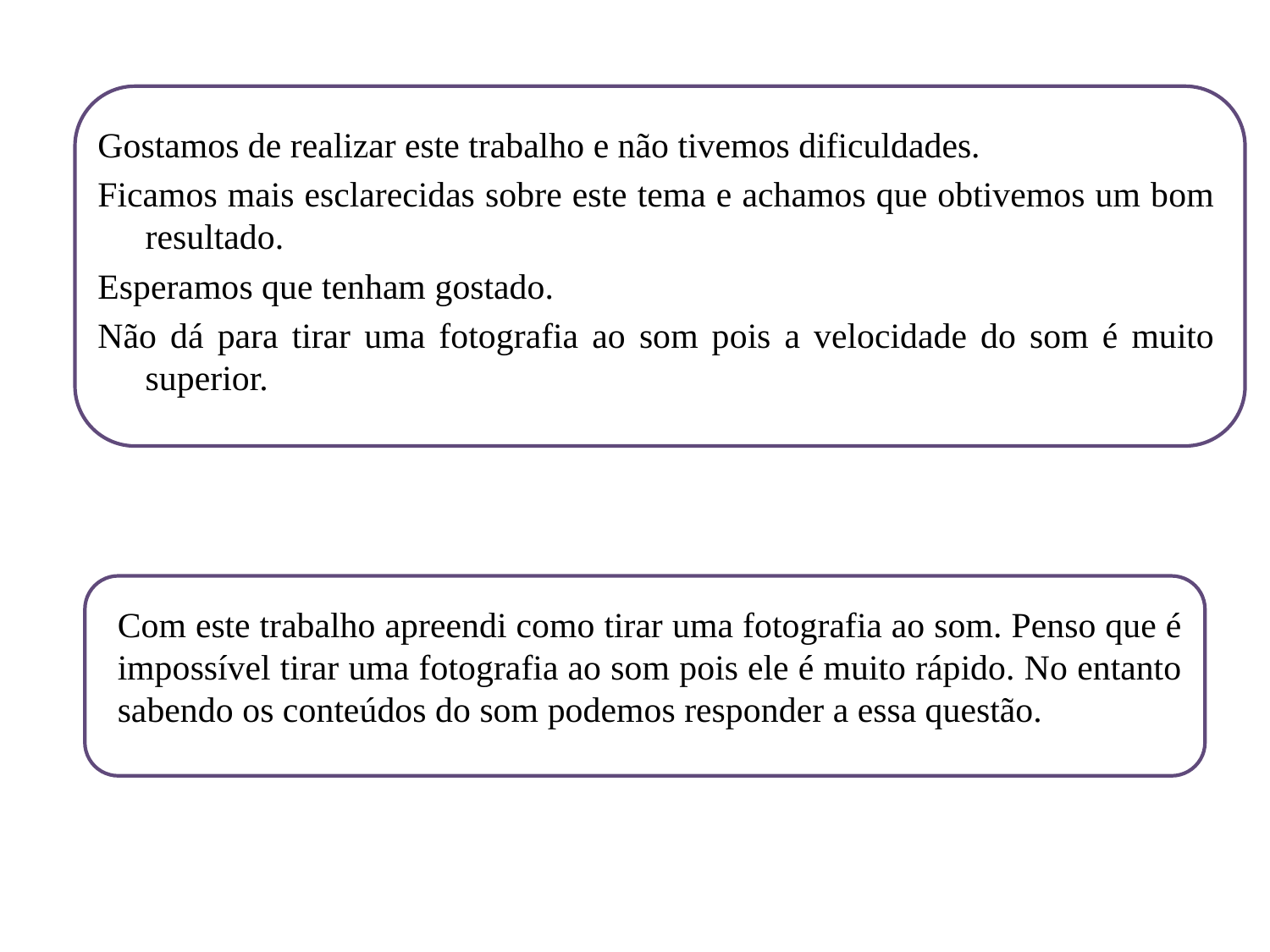

Gostamos de realizar este trabalho e não tivemos dificuldades.
Ficamos mais esclarecidas sobre este tema e achamos que obtivemos um bom resultado.
Esperamos que tenham gostado.
Não dá para tirar uma fotografia ao som pois a velocidade do som é muito superior.

Com este trabalho apreendi como tirar uma fotografia ao som. Penso que é impossível tirar uma fotografia ao som pois ele é muito rápido. No entanto sabendo os conteúdos do som podemos responder a essa questão.